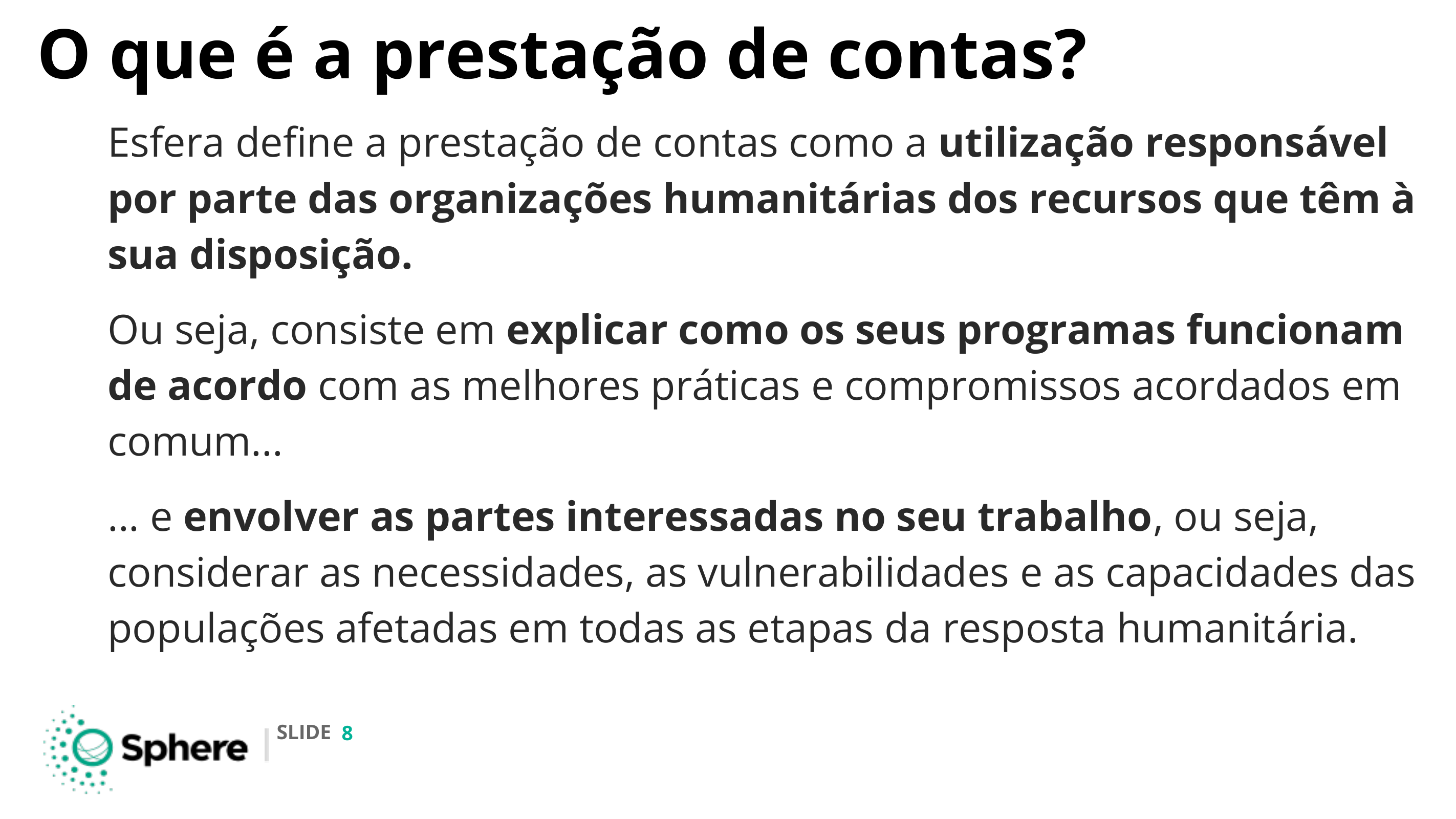

# O que é a prestação de contas?
Esfera define a prestação de contas como a utilização responsável por parte das organizações humanitárias dos recursos que têm à sua disposição.
Ou seja, consiste em explicar como os seus programas funcionam de acordo com as melhores práticas e compromissos acordados em comum...
... e envolver as partes interessadas no seu trabalho, ou seja, considerar as necessidades, as vulnerabilidades e as capacidades das populações afetadas em todas as etapas da resposta humanitária.
8